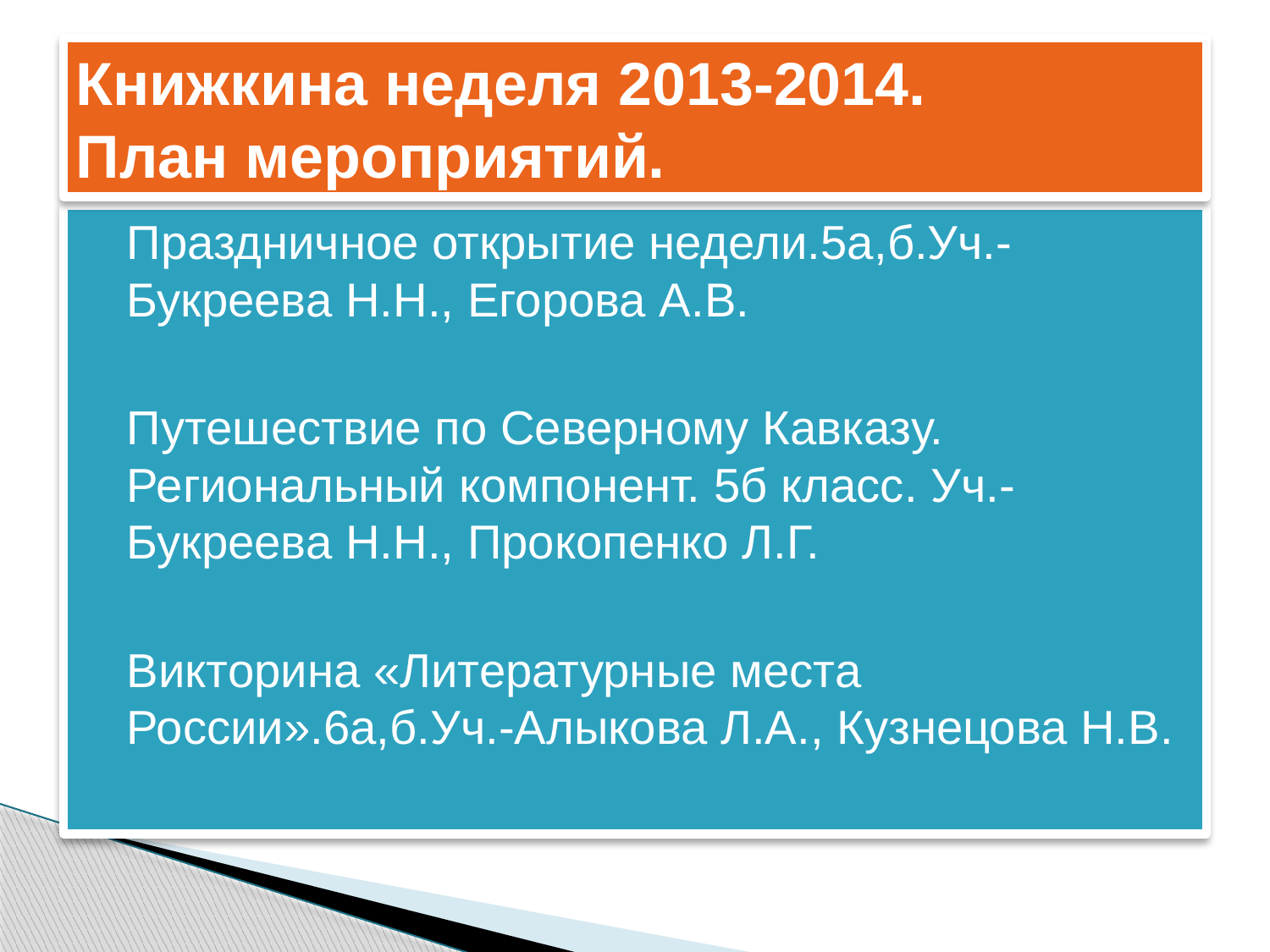

# Книжкина неделя 2013-2014. План мероприятий.
Праздничное открытие недели.5а,б.Уч.-Букреева Н.Н., Егорова А.В.

Путешествие по Северному Кавказу. Региональный компонент. 5б класс. Уч.-Букреева Н.Н., Прокопенко Л.Г.

Викторина «Литературные места России».6а,б.Уч.-Алыкова Л.А., Кузнецова Н.В.